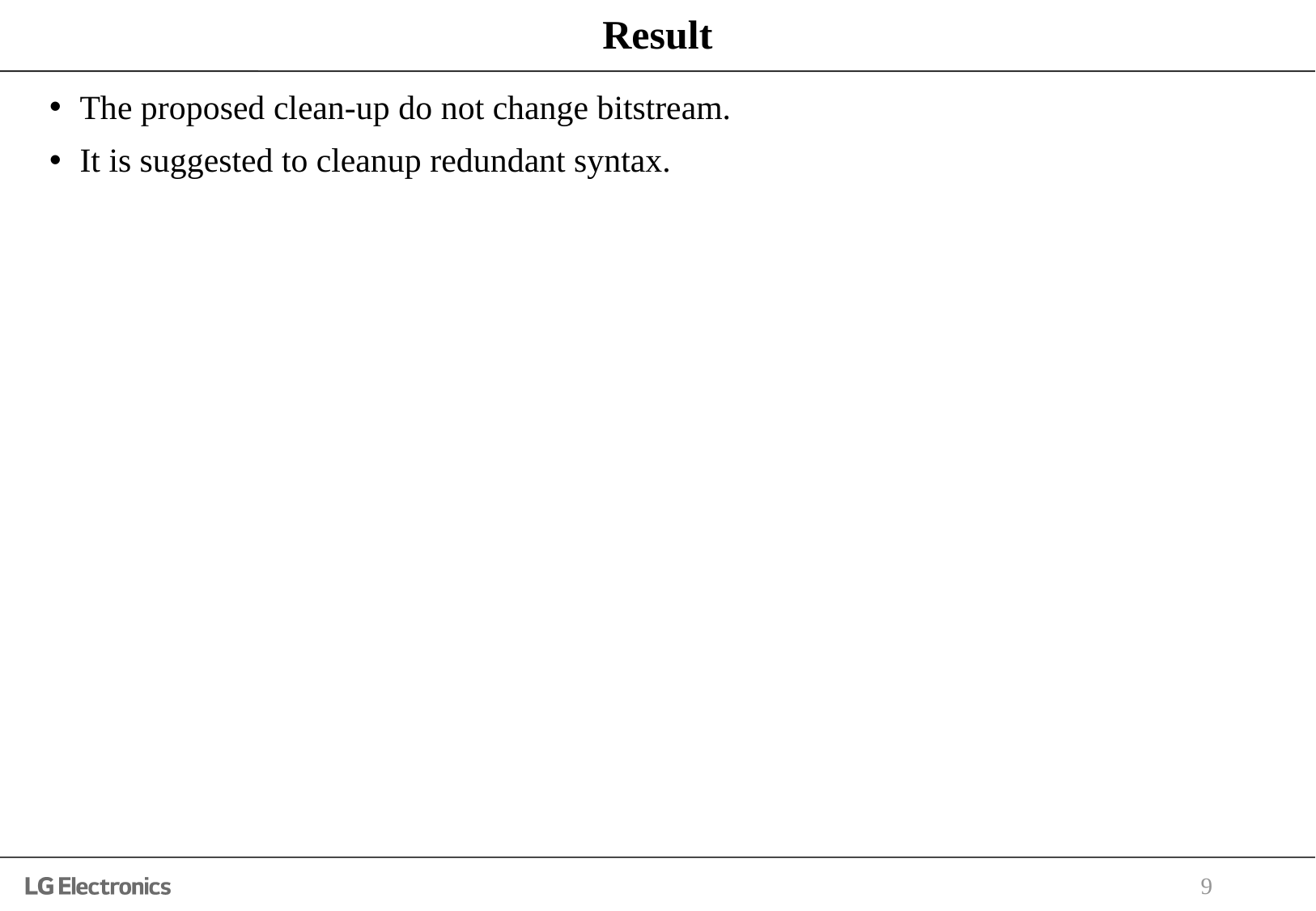

# Result
The proposed clean-up do not change bitstream.
It is suggested to cleanup redundant syntax.

9